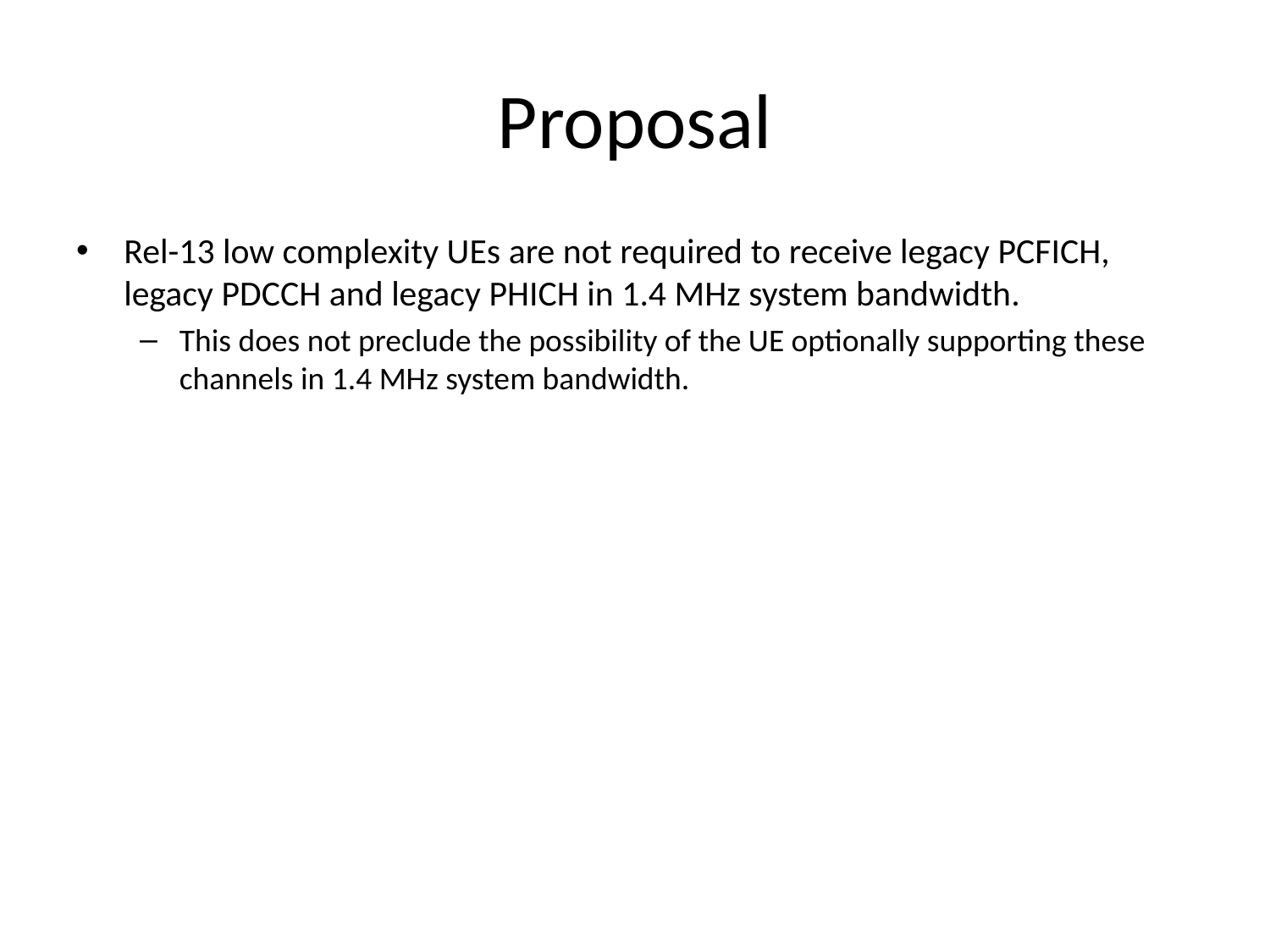

# Proposal
Rel-13 low complexity UEs are not required to receive legacy PCFICH, legacy PDCCH and legacy PHICH in 1.4 MHz system bandwidth.
This does not preclude the possibility of the UE optionally supporting these channels in 1.4 MHz system bandwidth.